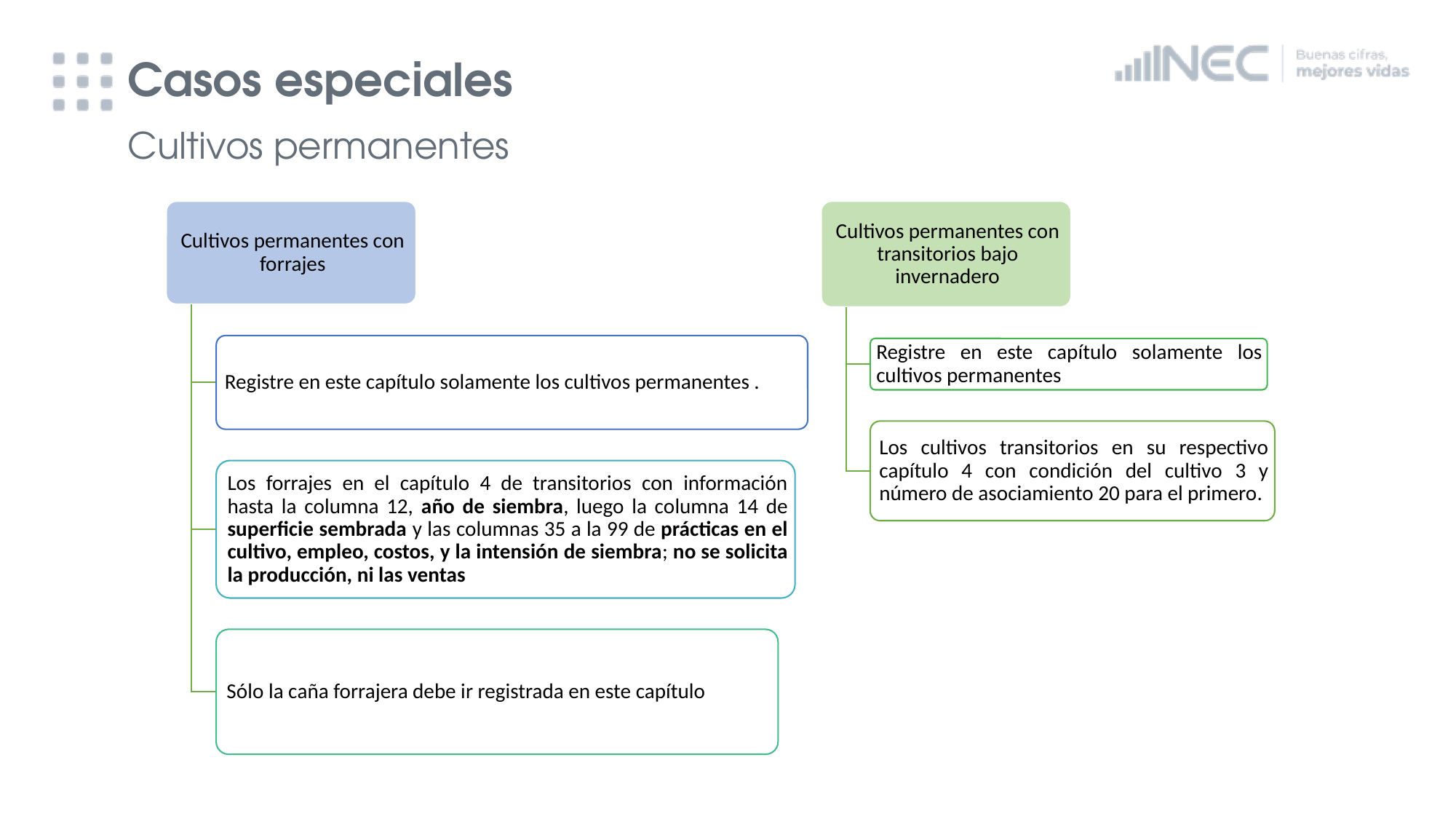

# Casos especiales
Cultivos permanentes
Cultivos permanentes con forrajes
Registre en este capítulo solamente los cultivos permanentes .
Los forrajes en el capítulo 4 de transitorios con información hasta la columna 12, año de siembra, luego la columna 14 de superficie sembrada y las columnas 35 a la 99 de prácticas en el cultivo, empleo, costos, y la intensión de siembra; no se solicita la producción, ni las ventas
Sólo la caña forrajera debe ir registrada en este capítulo
Cultivos permanentes con transitorios bajo invernadero
Registre en este capítulo solamente los cultivos permanentes
Los cultivos transitorios en su respectivo capítulo 4 con condición del cultivo 3 y número de asociamiento 20 para el primero.